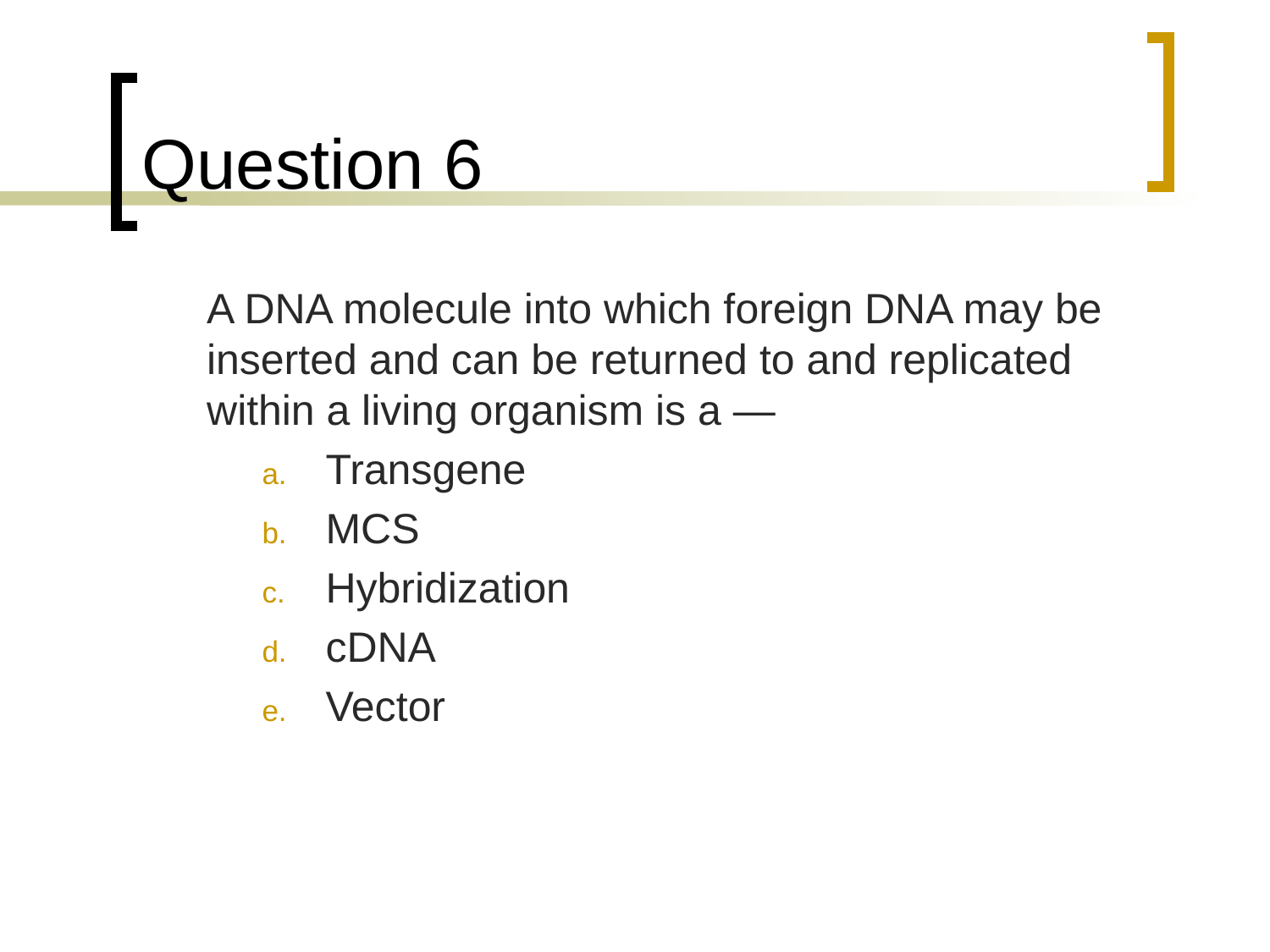

# Question 6
	A DNA molecule into which foreign DNA may be inserted and can be returned to and replicated within a living organism is a —
Transgene
MCS
Hybridization
cDNA
Vector